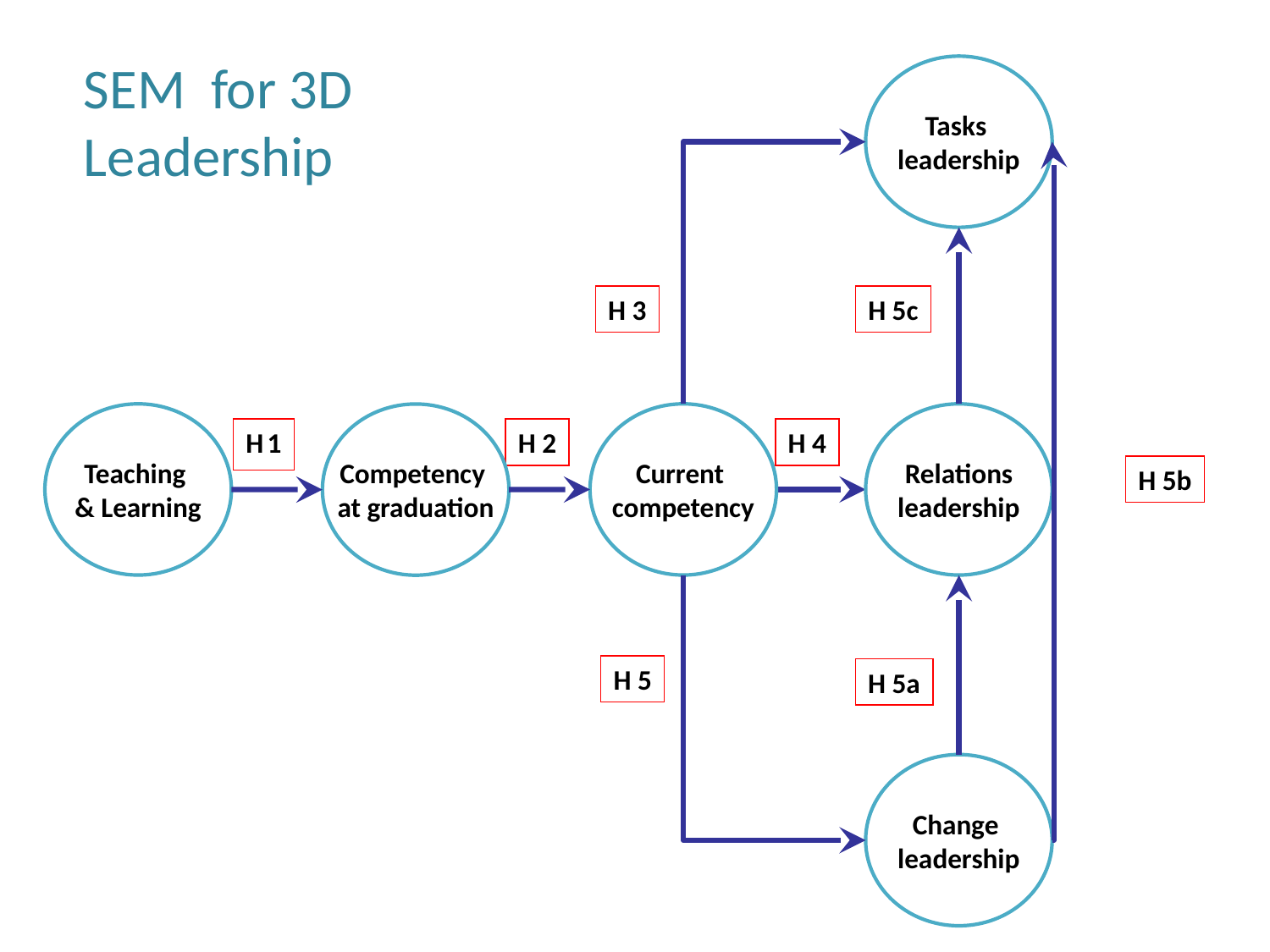

SEM  for 3D Leadership
Tasks
leadership
H 3
Teaching
& Learning
Current
competency
Relations
leadership
Competency
at graduation
H 1
H 2
H 4
H 5
Change
leadership
H 5c
H 5b
H 5a